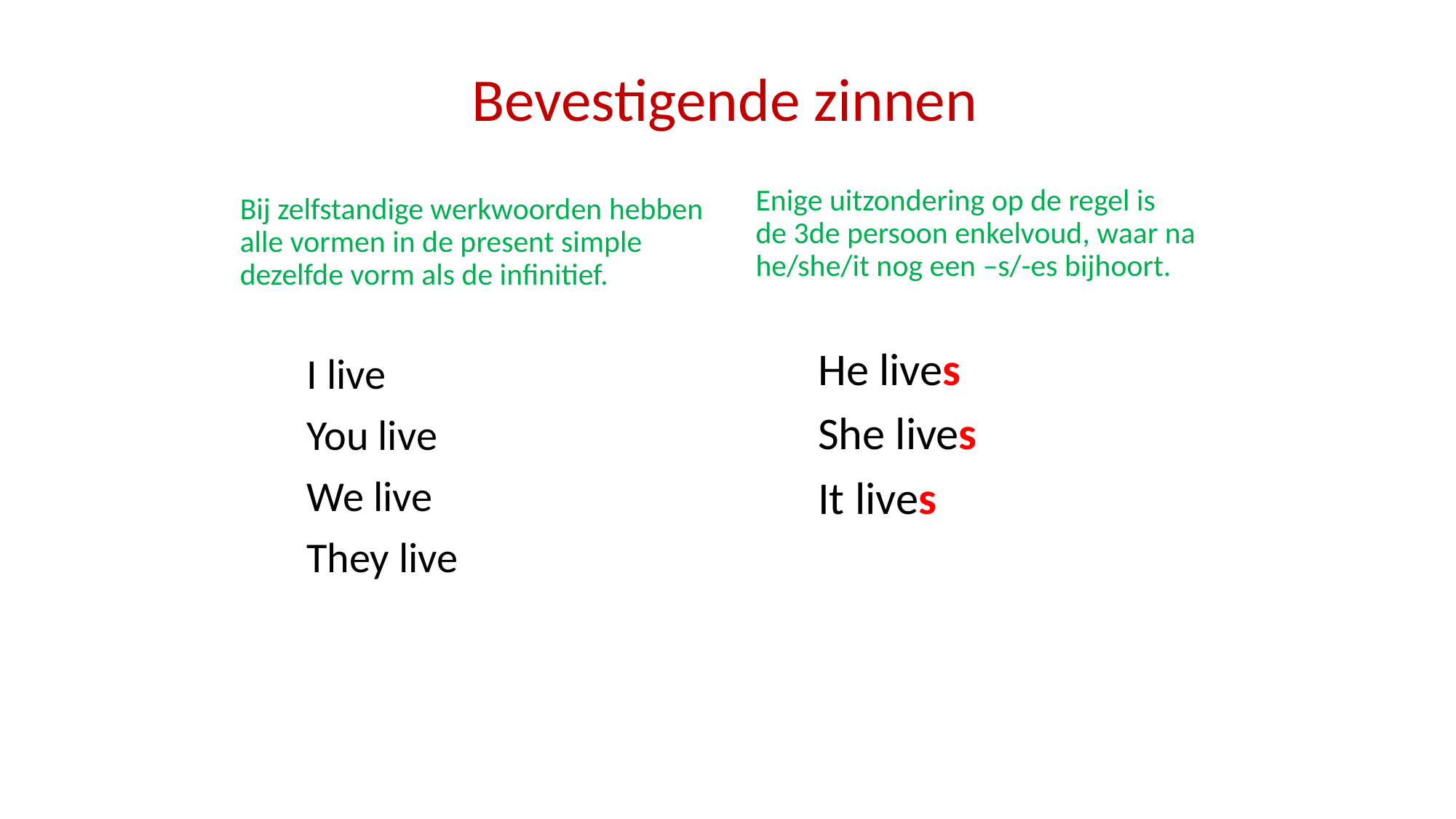

# Bevestigende zinnen
Bij zelfstandige werkwoorden hebben alle vormen in de present simple dezelfde vorm als de infinitief.
Enige uitzondering op de regel is de 3de persoon enkelvoud, waar na he/she/it nog een –s/-es bijhoort.
      He lives
      She lives
      It lives

      I live
      You live
      We live
      They live